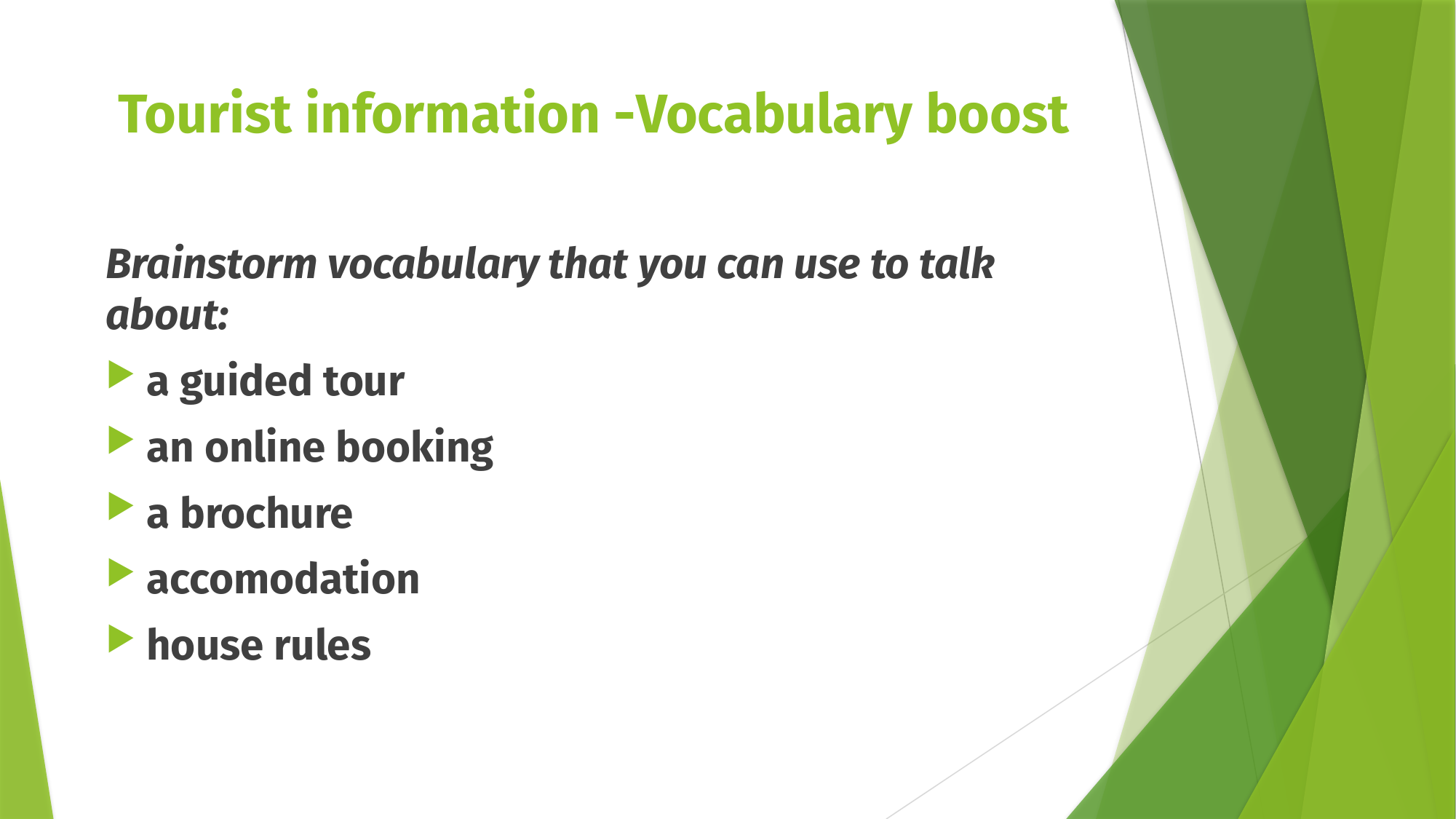

# Tourist information -Vocabulary boost
Brainstorm vocabulary that you can use to talk about:
a guided tour
an online booking
a brochure
accomodation
house rules